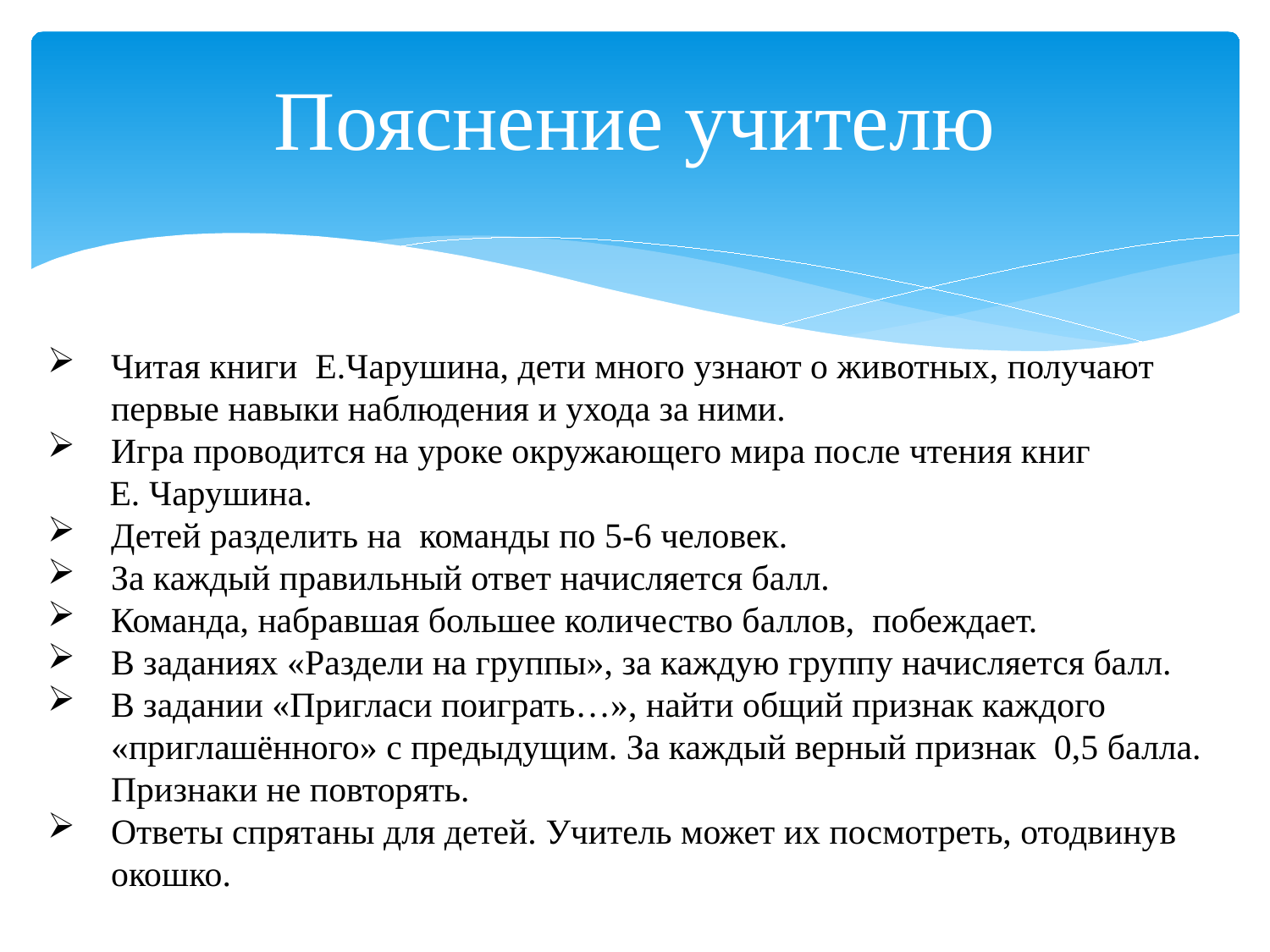

# Пояснение учителю

Читая книги  Е.Чарушина, дети много узнают о животных, получают первые навыки наблюдения и ухода за ними.
Игра проводится на уроке окружающего мира после чтения книг
       Е. Чарушина.
Детей разделить на  команды по 5-6 человек.
За каждый правильный ответ начисляется балл.
Команда, набравшая большее количество баллов,  побеждает.
В заданиях «Раздели на группы», за каждую группу начисляется балл.
В задании «Пригласи поиграть…», найти общий признак каждого «приглашённого» с предыдущим. За каждый верный признак  0,5 балла. Признаки не повторять.
Ответы спрятаны для детей. Учитель может их посмотреть, отодвинув окошко.